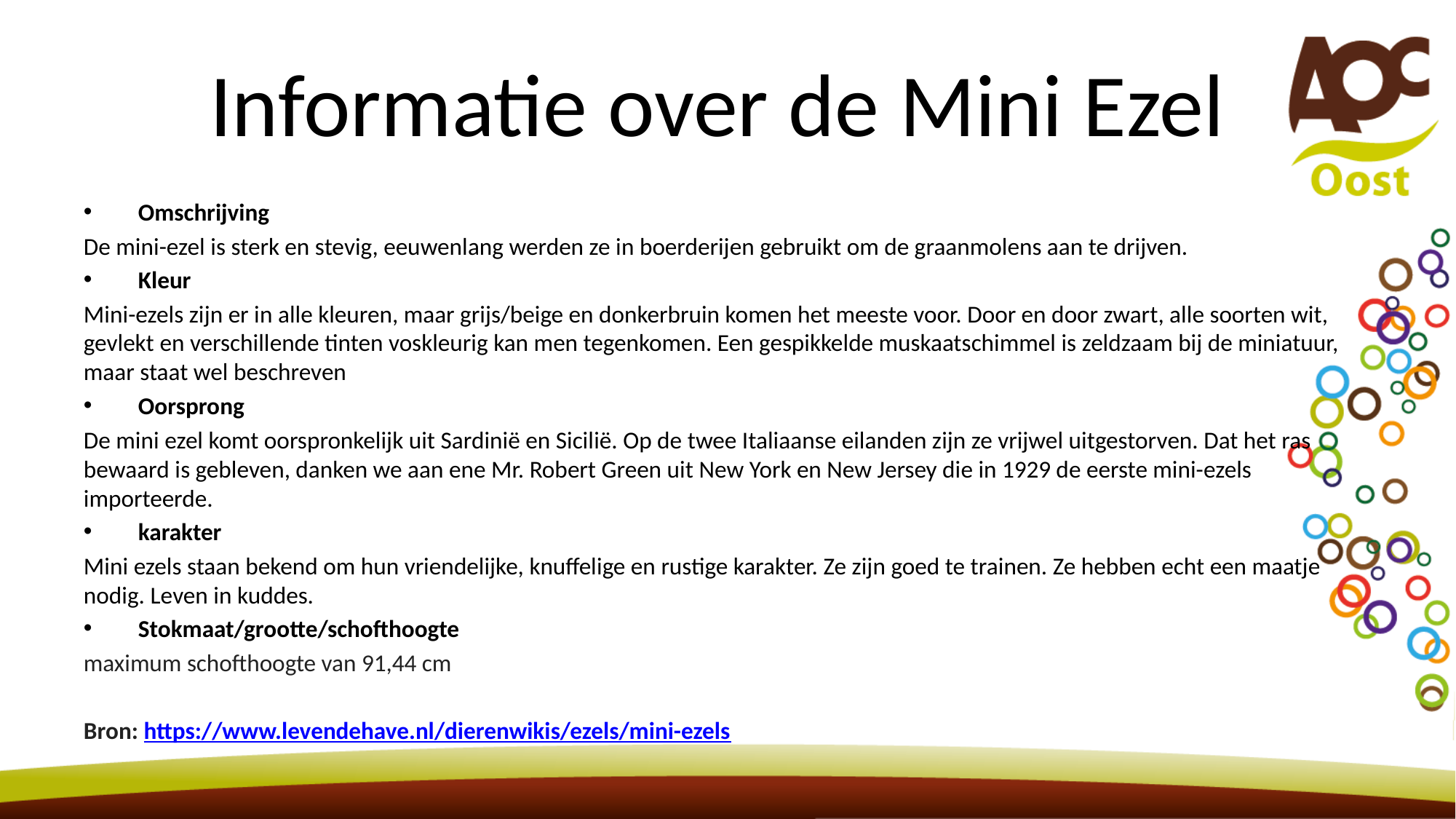

# Informatie over de Mini Ezel
Omschrijving
De mini-ezel is sterk en stevig, eeuwenlang werden ze in boerderijen gebruikt om de graanmolens aan te drijven.
Kleur
Mini-ezels zijn er in alle kleuren, maar grijs/beige en donkerbruin komen het meeste voor. Door en door zwart, alle soorten wit, gevlekt en verschillende tinten voskleurig kan men tegenkomen. Een gespikkelde muskaatschimmel is zeldzaam bij de miniatuur, maar staat wel beschreven
Oorsprong
De mini ezel komt oorspronkelijk uit Sardinië en Sicilië. Op de twee Italiaanse eilanden zijn ze vrijwel uitgestorven. Dat het ras bewaard is gebleven, danken we aan ene Mr. Robert Green uit New York en New Jersey die in 1929 de eerste mini-ezels importeerde.
karakter
Mini ezels staan bekend om hun vriendelijke, knuffelige en rustige karakter. Ze zijn goed te trainen. Ze hebben echt een maatje nodig. Leven in kuddes.
Stokmaat/grootte/schofthoogte
maximum schofthoogte van 91,44 cm

Bron: https://www.levendehave.nl/dierenwikis/ezels/mini-ezels